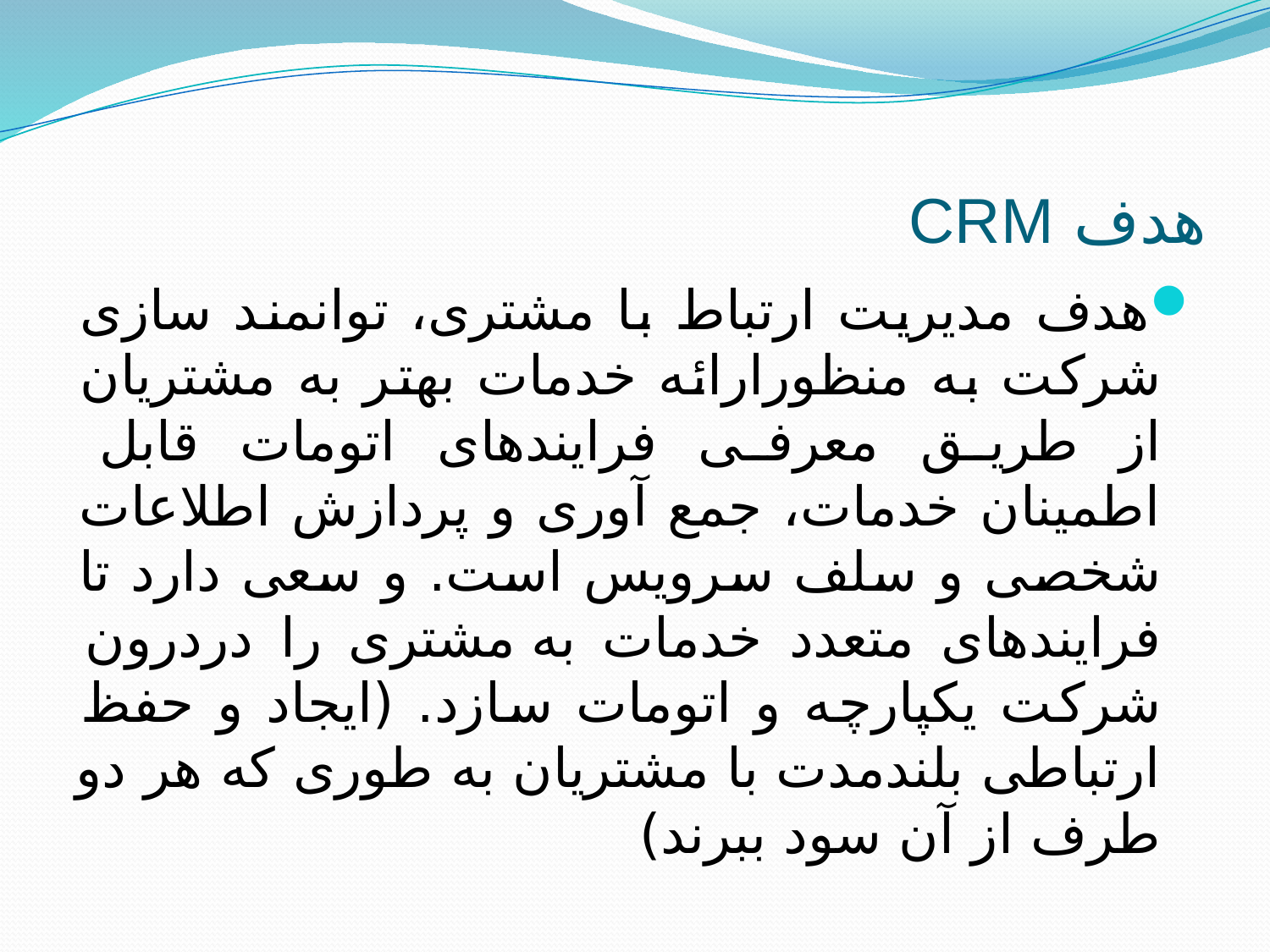

# هدف CRM
هدف مدیریت ارتباط با مشتری، توانمند سازی شركت به منظورارائه خدمات بهتر به مشتریان از طریق معرفی فرایندهای اتومات قابل اطمینان خدمات، جمع آوری و پردازش اطلاعات شخصی و سلف سرویس است. و سعی دارد تا فرایندهای متعدد خدمات به مشتری را دردرون شركت یكپارچه و اتومات سازد. (ایجاد و حفظ ارتباطی بلندمدت با مشتریان به طوری که هر دو طرف از آن سود ببرند)